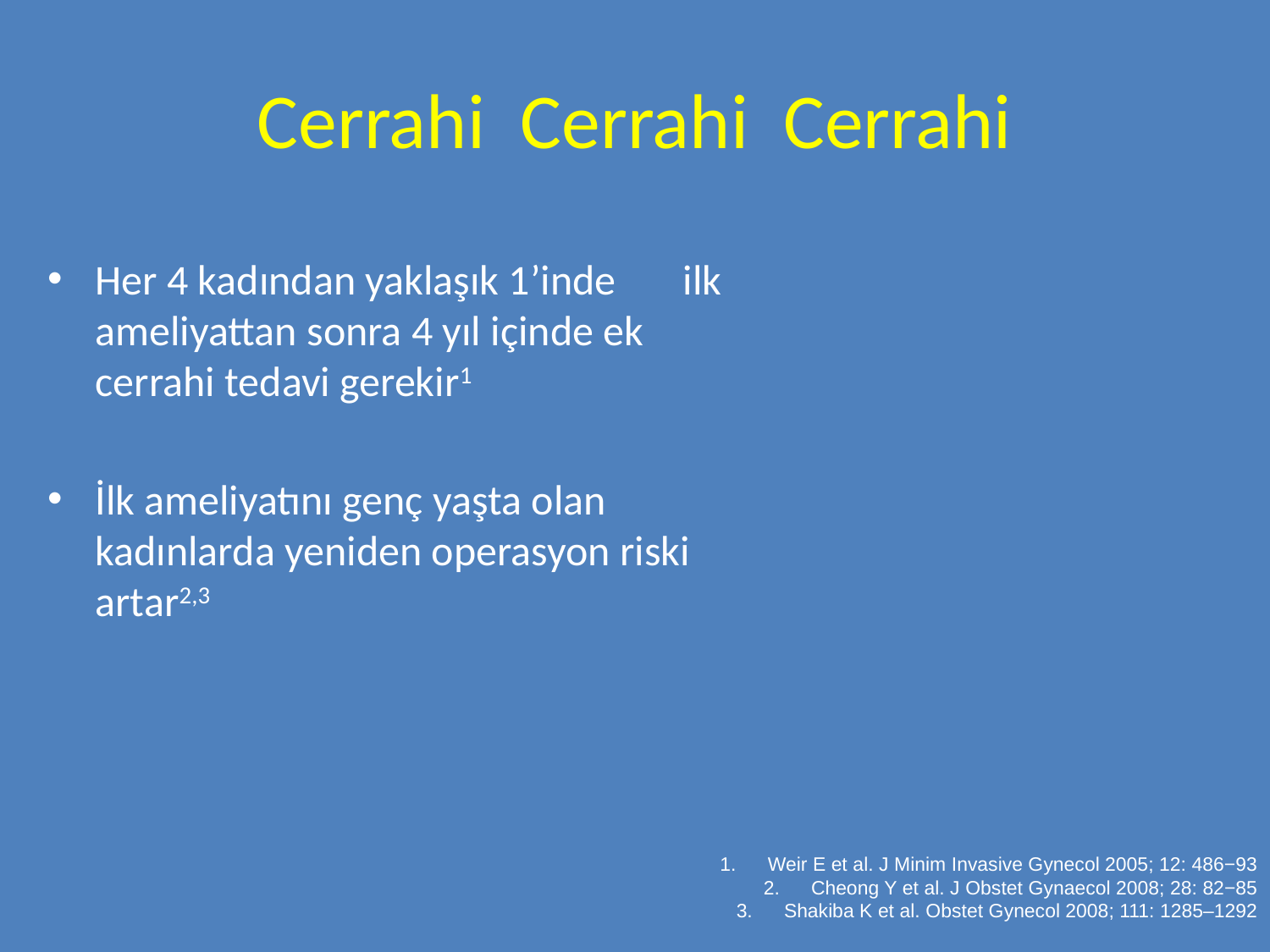

Cerrahi  Cerrahi  Cerrahi
Her 4 kadından yaklaşık 1’inde       ilk ameliyattan sonra 4 yıl içinde ek cerrahi tedavi gerekir1

İlk ameliyatını genç yaşta olan kadınlarda yeniden operasyon riski artar2,3

Weir E et al. J Minim Invasive Gynecol 2005; 12: 486−93
Cheong Y et al. J Obstet Gynaecol 2008; 28: 82−85
Shakiba K et al. Obstet Gynecol 2008; 111: 1285–1292